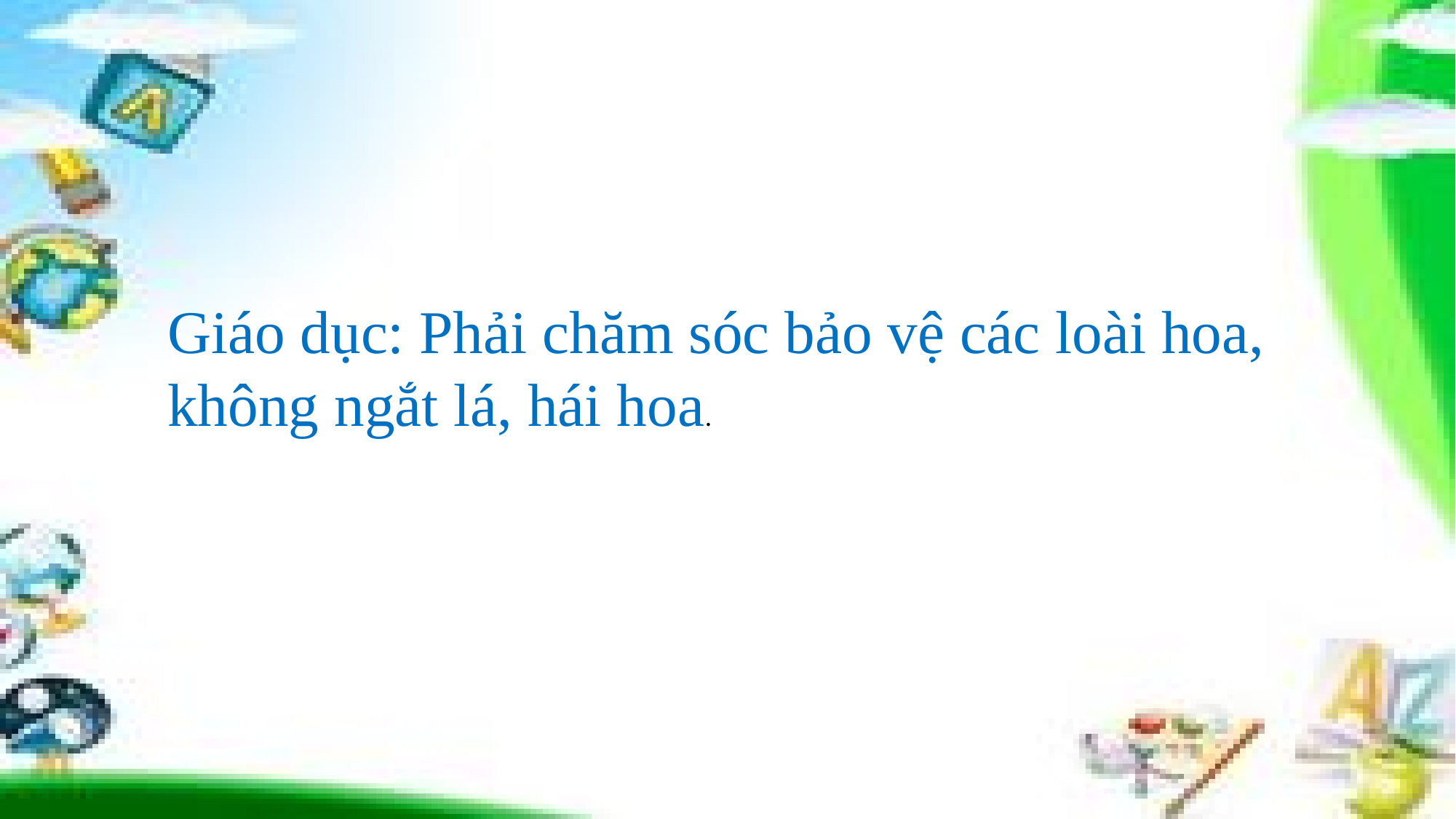

Giáo dục: Phải chăm sóc bảo vệ các loài hoa,
không ngắt lá, hái hoa.